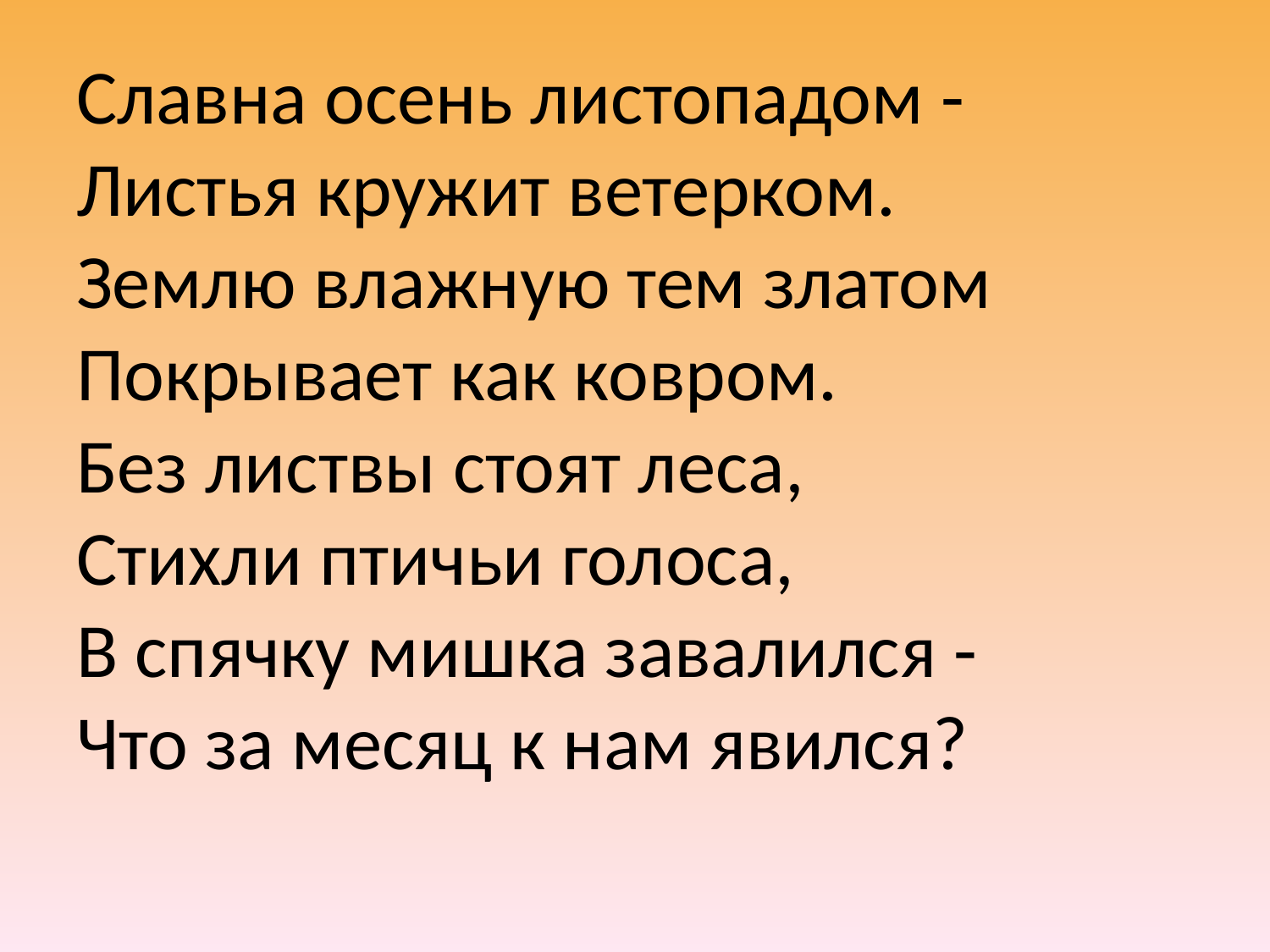

# Славна осень листопадом - Листья кружит ветерком. Землю влажную тем златом Покрывает как ковром. Без листвы стоят леса, Стихли птичьи голоса, В спячку мишка завалился - Что за месяц к нам явился?